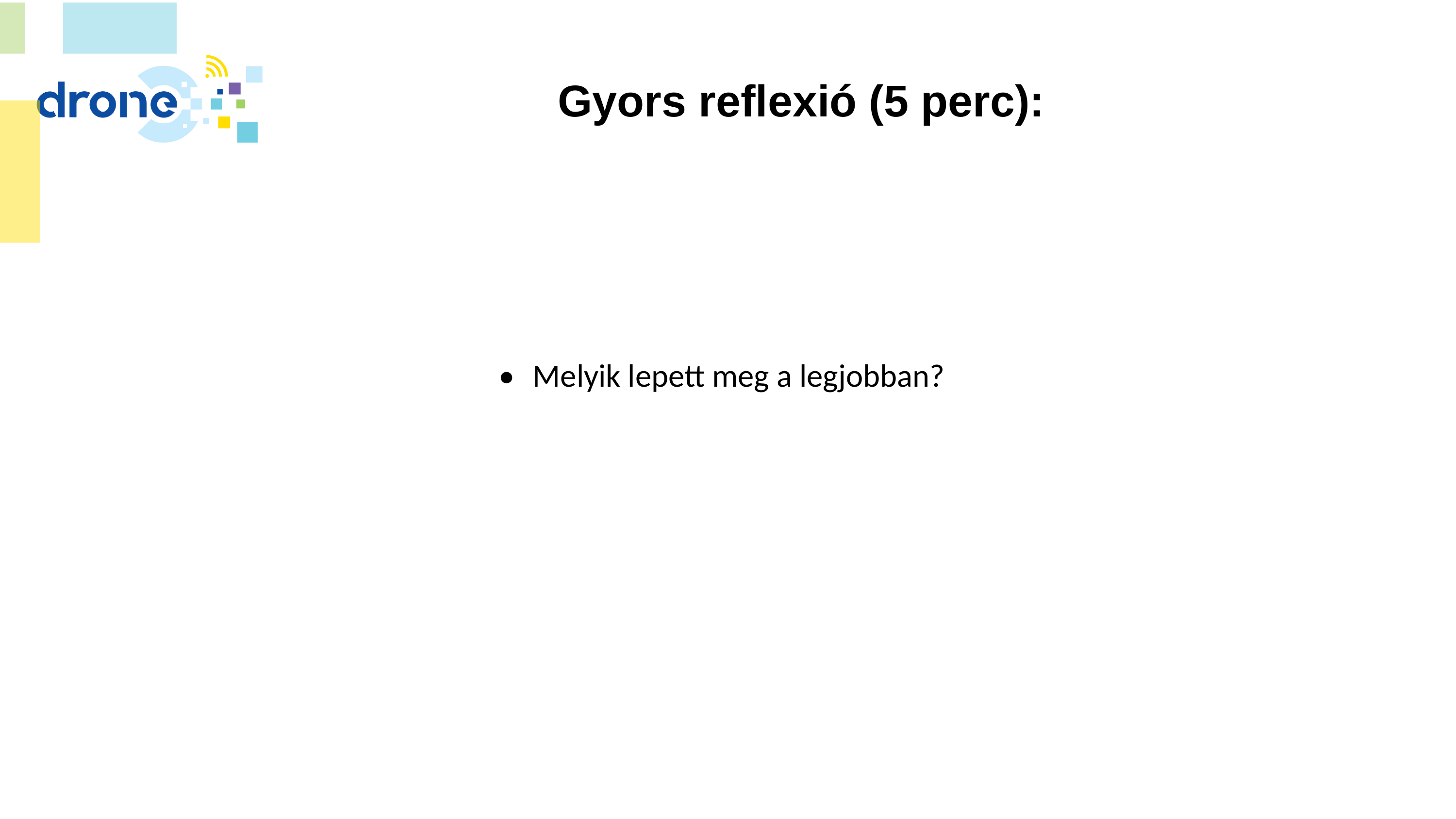

# Gyors reflexió (5 perc):

•	Melyik lepett meg a legjobban?